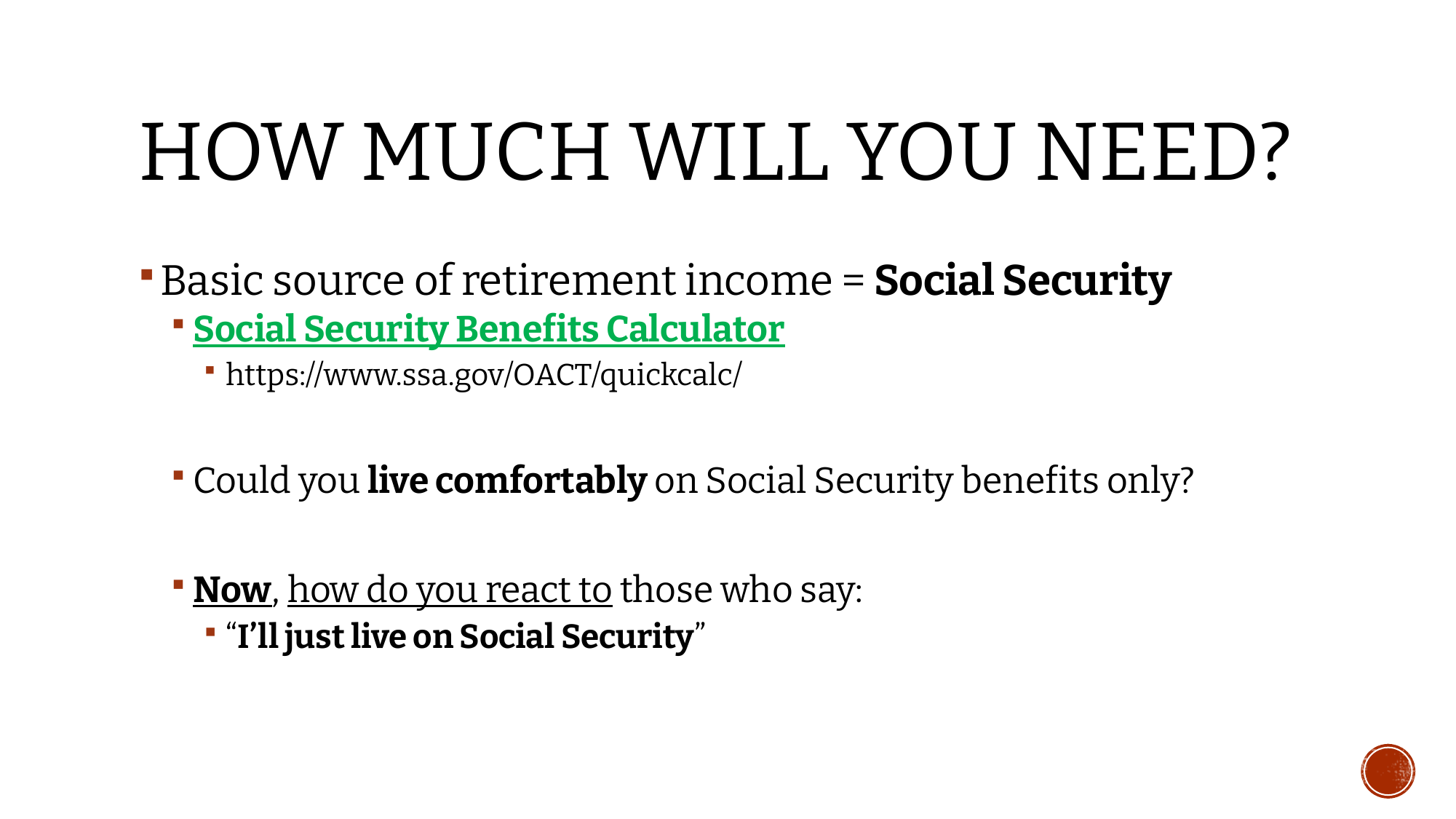

# How much will you need?
Basic source of retirement income = Social Security
Social Security Benefits Calculator
https://www.ssa.gov/OACT/quickcalc/

Could you live comfortably on Social Security benefits only?

Now, how do you react to those who say:
“I’ll just live on Social Security”